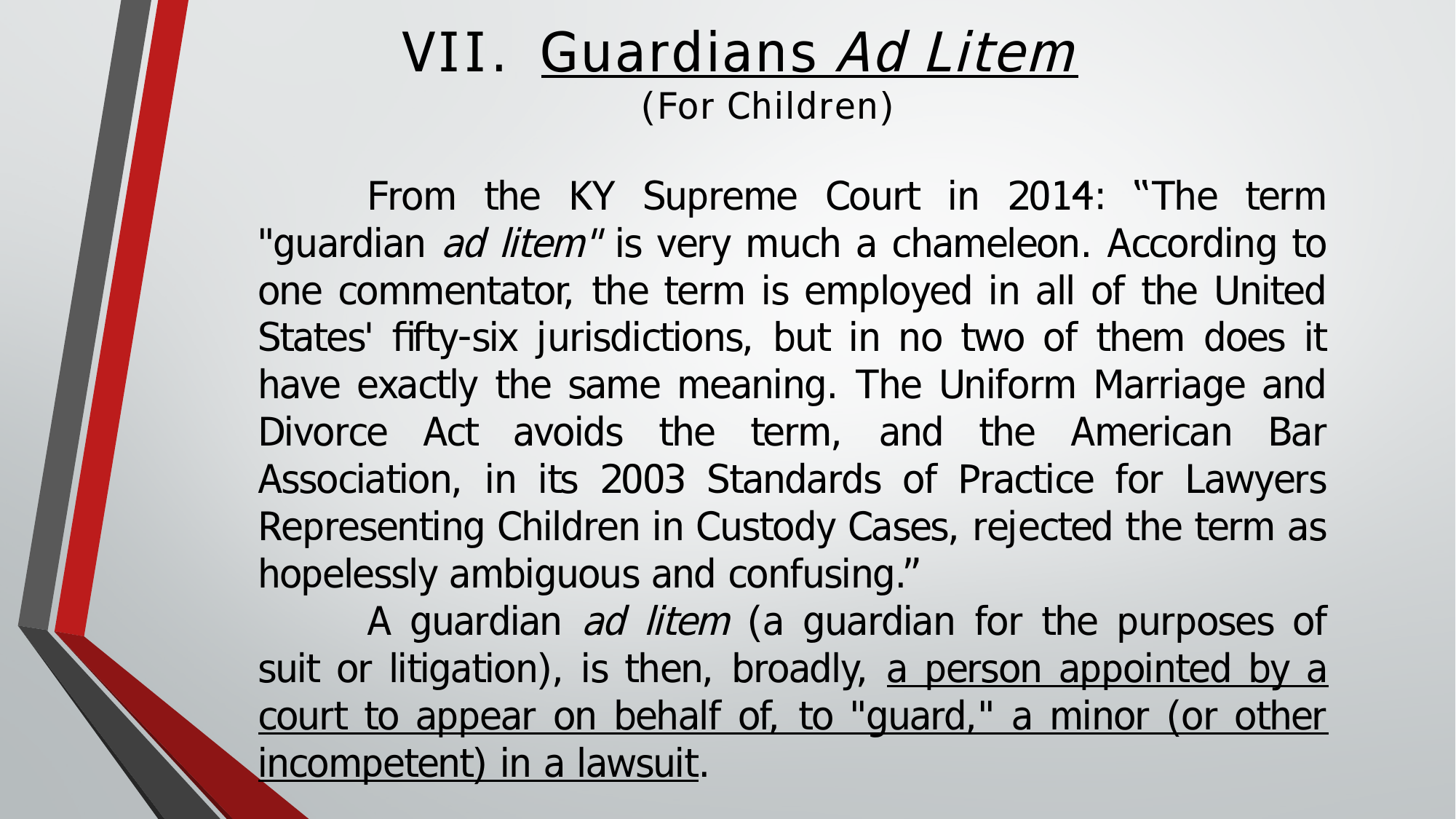

VII.  Guardians Ad Litem
                                  (For Children)

	From the KY Supreme Court in 2014: “The term "guardian ad litem" is very much a chameleon. According to one commentator, the term is employed in all of the United States' fifty-six jurisdictions, but in no two of them does it have exactly the same meaning. The Uniform Marriage and Divorce Act avoids the term, and the American Bar Association, in its 2003 Standards of Practice for Lawyers Representing Children in Custody Cases, rejected the term as hopelessly ambiguous and confusing.”
	A guardian ad litem (a guardian for the purposes of suit or litigation), is then, broadly, a person appointed by a court to appear on behalf of, to "guard," a minor (or other incompetent) in a lawsuit.